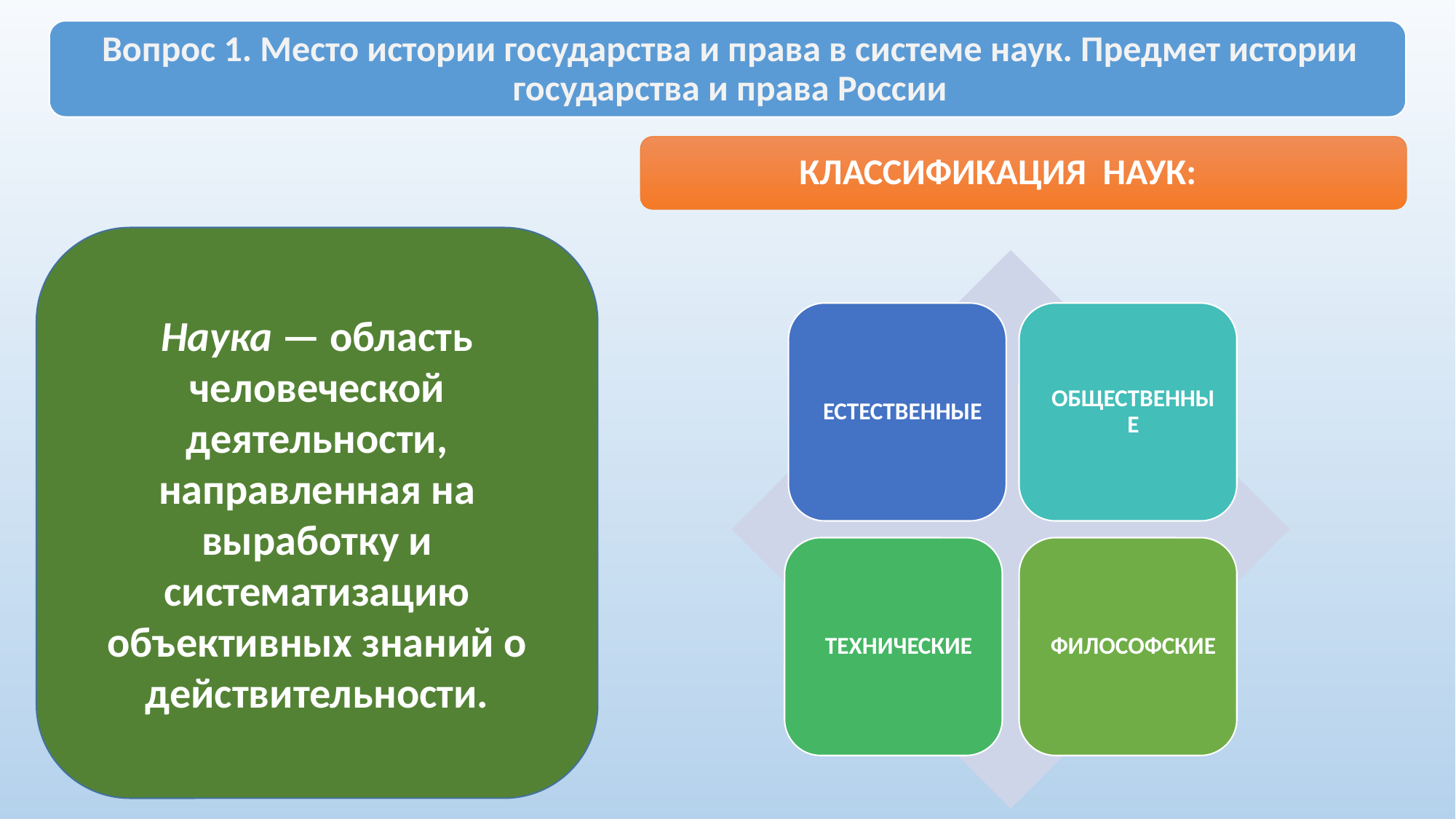

Вопрос 1. Место истории государства и права в системе наук. Предмет истории государства и права России

КЛАССИФИКАЦИЯ  НАУК:
Наука — область человеческой деятельности, направленная на выработку и систематизацию объективных знаний о действительности.
ЕСТЕСТВЕННЫЕ
ОБЩЕСТВЕННЫЕ
ТЕХНИЧЕСКИЕ
ФИЛОСОФСКИЕ